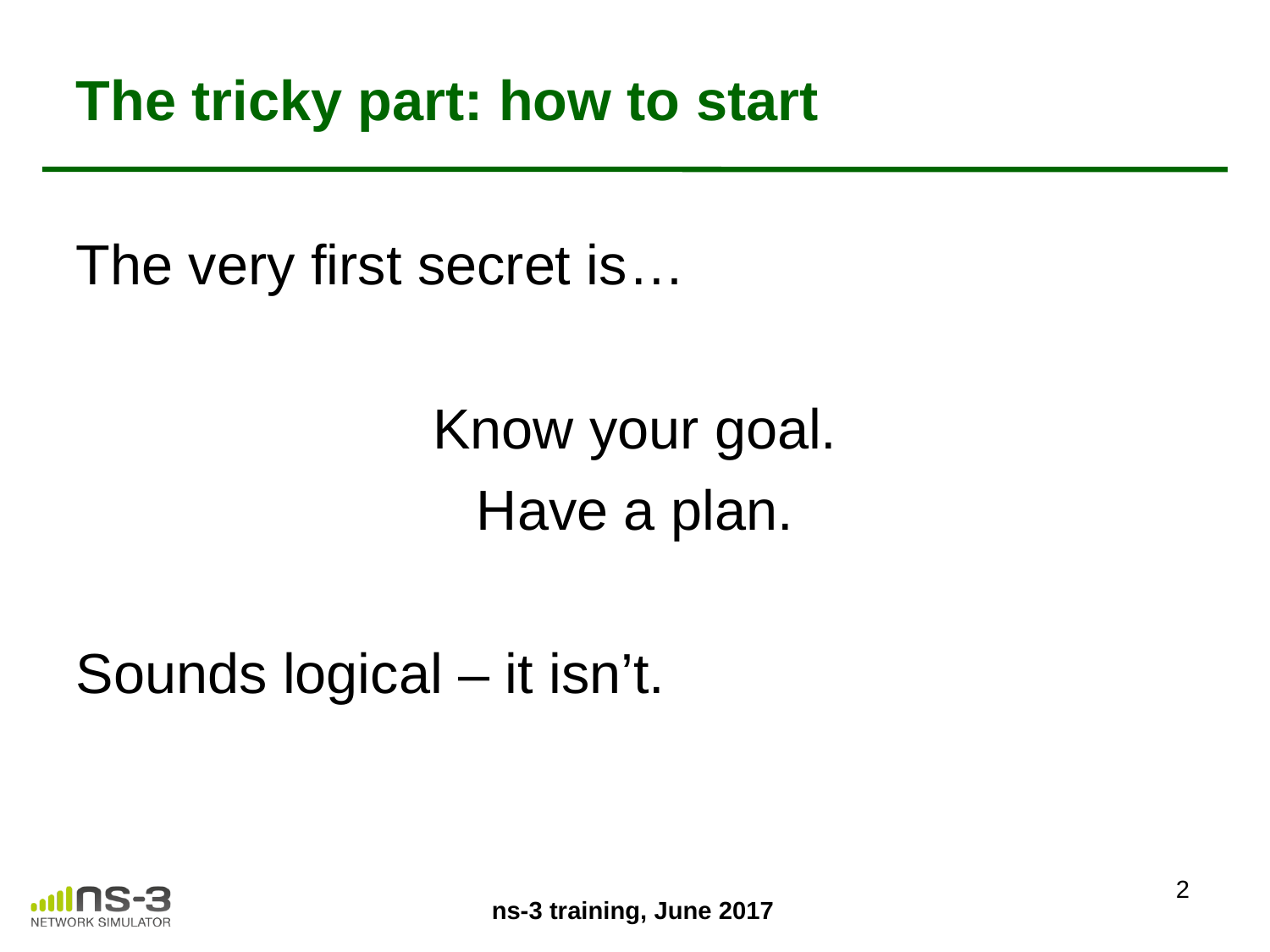

# The tricky part: how to start
The very first secret is…

Know your goal.
Have a plan.

Sounds logical – it isn’t.
2
ns-3 training, June 2017